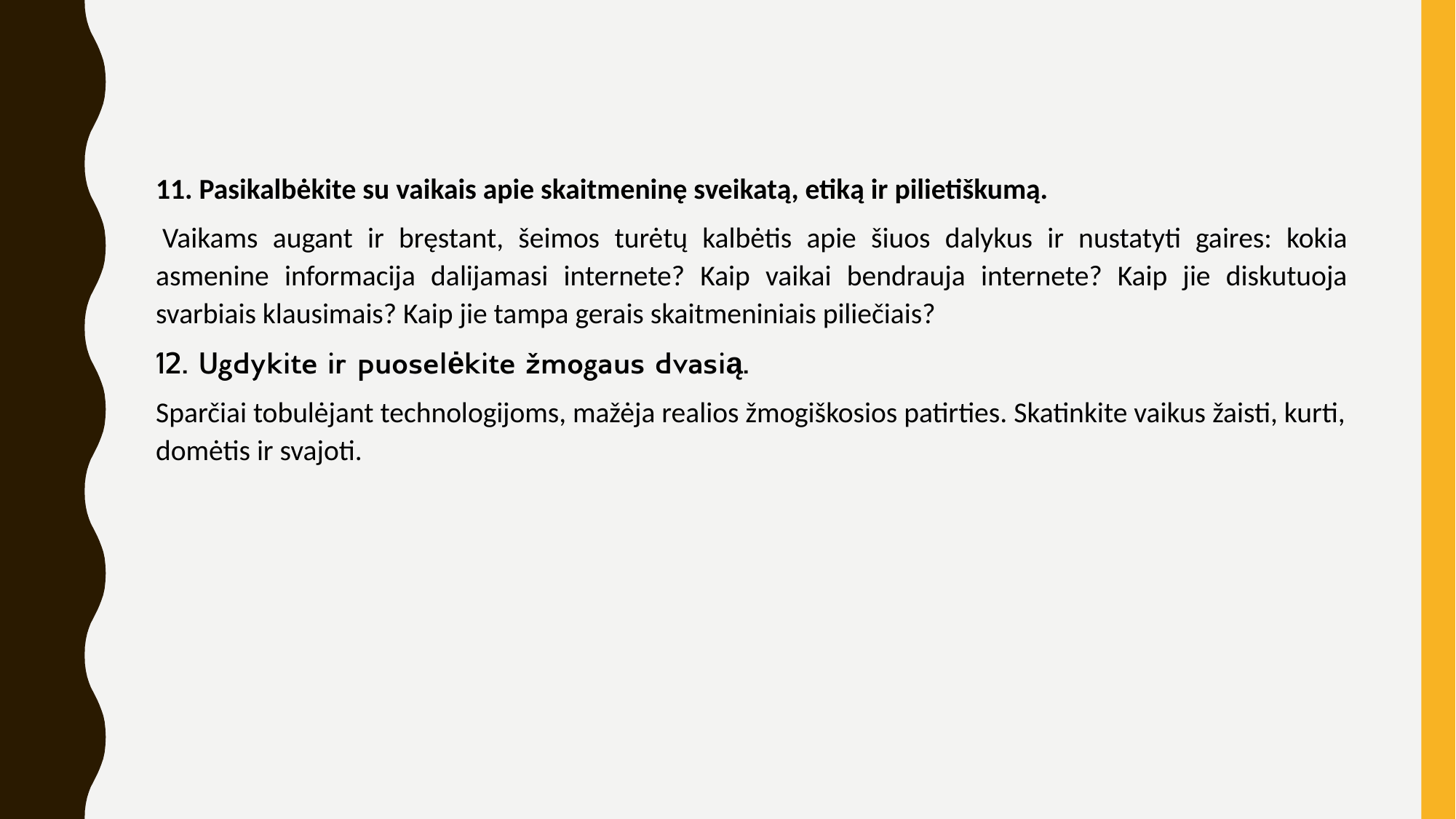

11. Pasikalbėkite su vaikais apie skaitmeninę sveikatą, etiką ir pilietiškumą.
 Vaikams augant ir bręstant, šeimos turėtų kalbėtis apie šiuos dalykus ir nustatyti gaires: kokia asmenine informacija dalijamasi internete? Kaip vaikai bendrauja internete? Kaip jie diskutuoja svarbiais klausimais? Kaip jie tampa gerais skaitmeniniais piliečiais?
12. Ugdykite ir puoselėkite žmogaus dvasią.
Sparčiai tobulėjant technologijoms, mažėja realios žmogiškosios patirties. Skatinkite vaikus žaisti, kurti, domėtis ir svajoti.